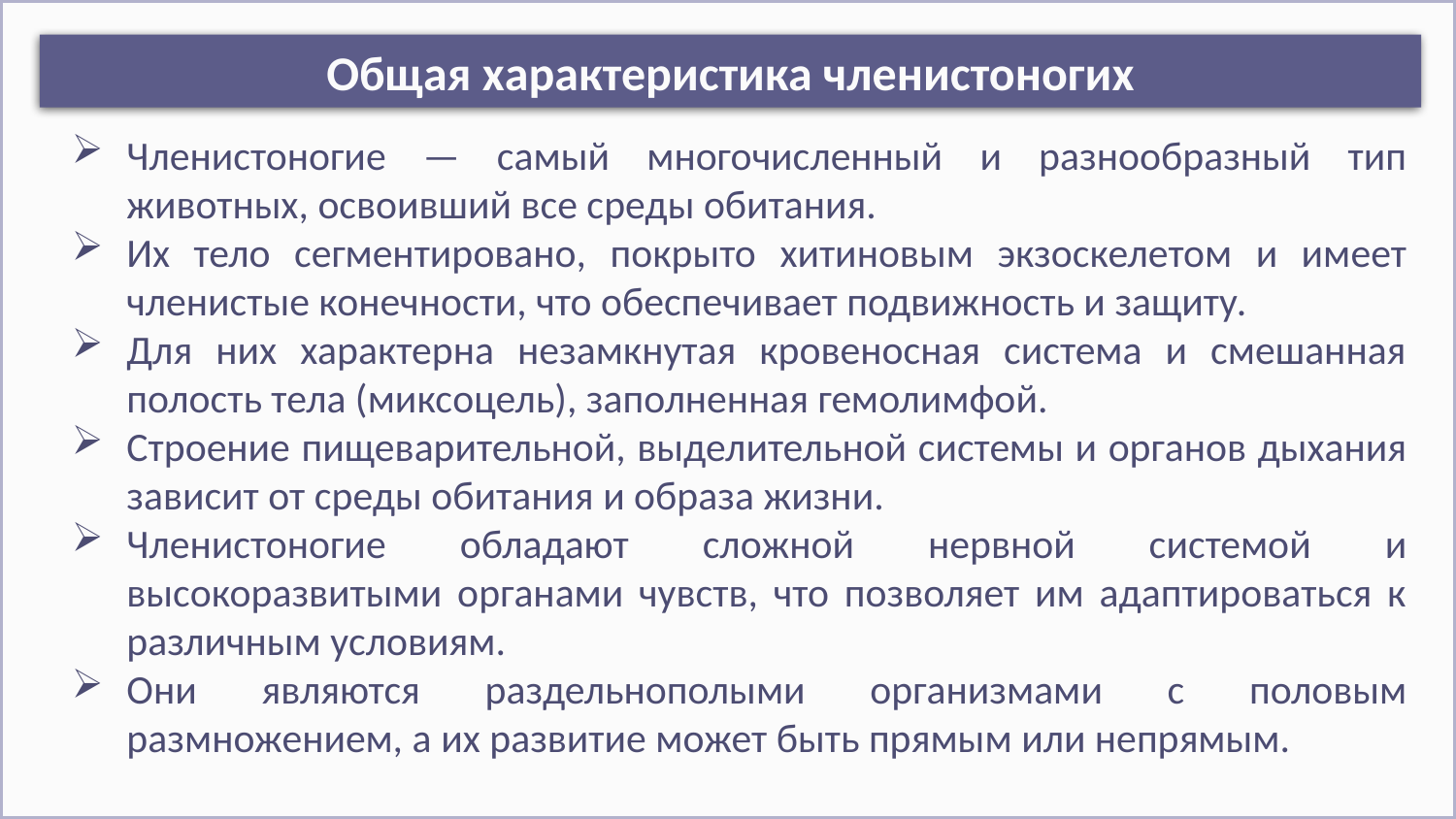

Общая характеристика членистоногих
Членистоногие — самый многочисленный и разнообразный тип животных, освоивший все среды обитания.
Их тело сегментировано, покрыто хитиновым экзоскелетом и имеет членистые конечности, что обеспечивает подвижность и защиту.
Для них характерна незамкнутая кровеносная система и смешанная полость тела (миксоцель), заполненная гемолимфой.
Строение пищеварительной, выделительной системы и органов дыхания зависит от среды обитания и образа жизни.
Членистоногие обладают сложной нервной системой и высокоразвитыми органами чувств, что позволяет им адаптироваться к различным условиям.
Они являются раздельнополыми организмами с половым размножением, а их развитие может быть прямым или непрямым.